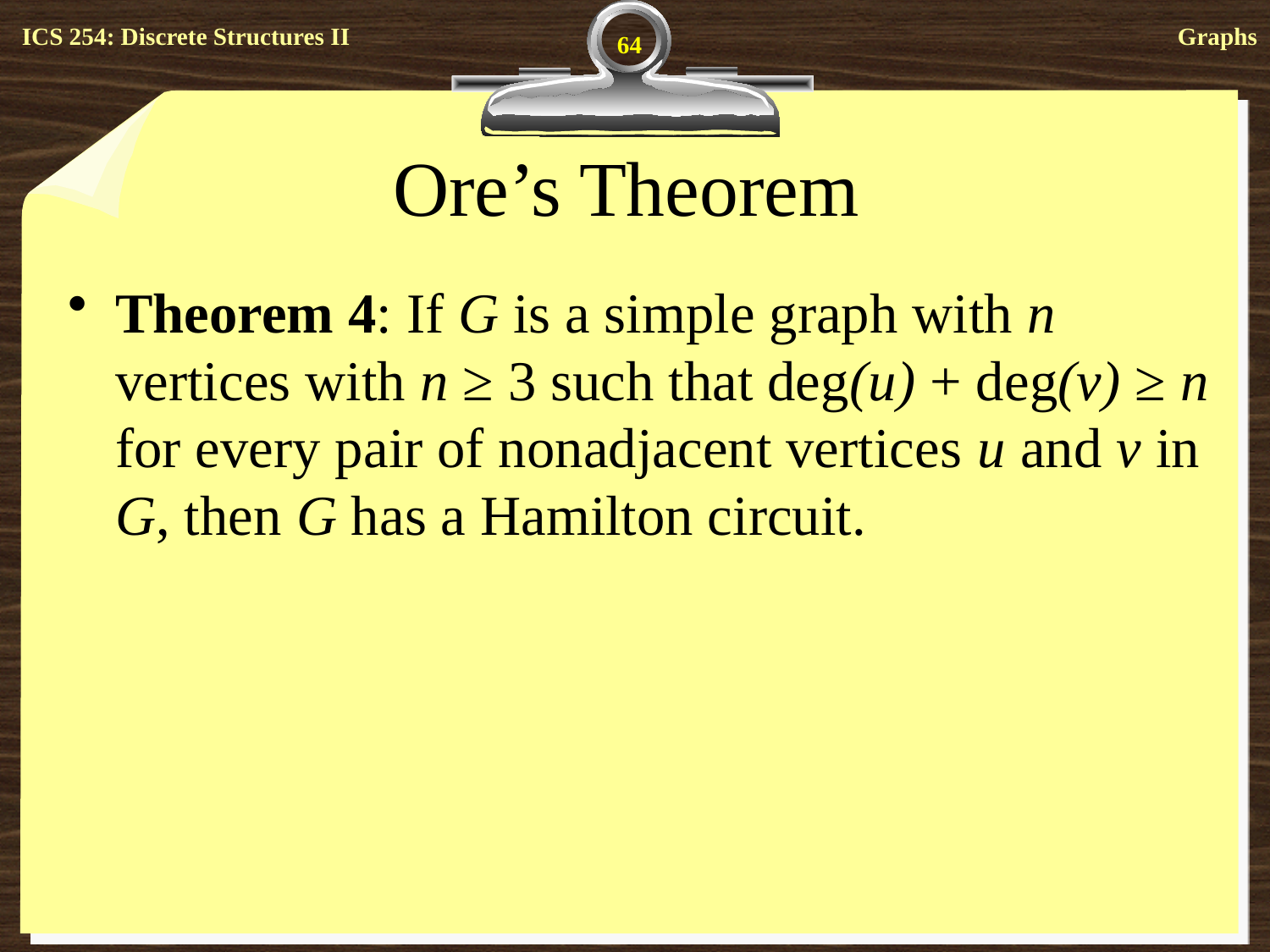

64
# Ore’s Theorem
Theorem 4: If G is a simple graph with n vertices with n ≥ 3 such that deg(u) + deg(v) ≥ n for every pair of nonadjacent vertices u and v in G, then G has a Hamilton circuit.